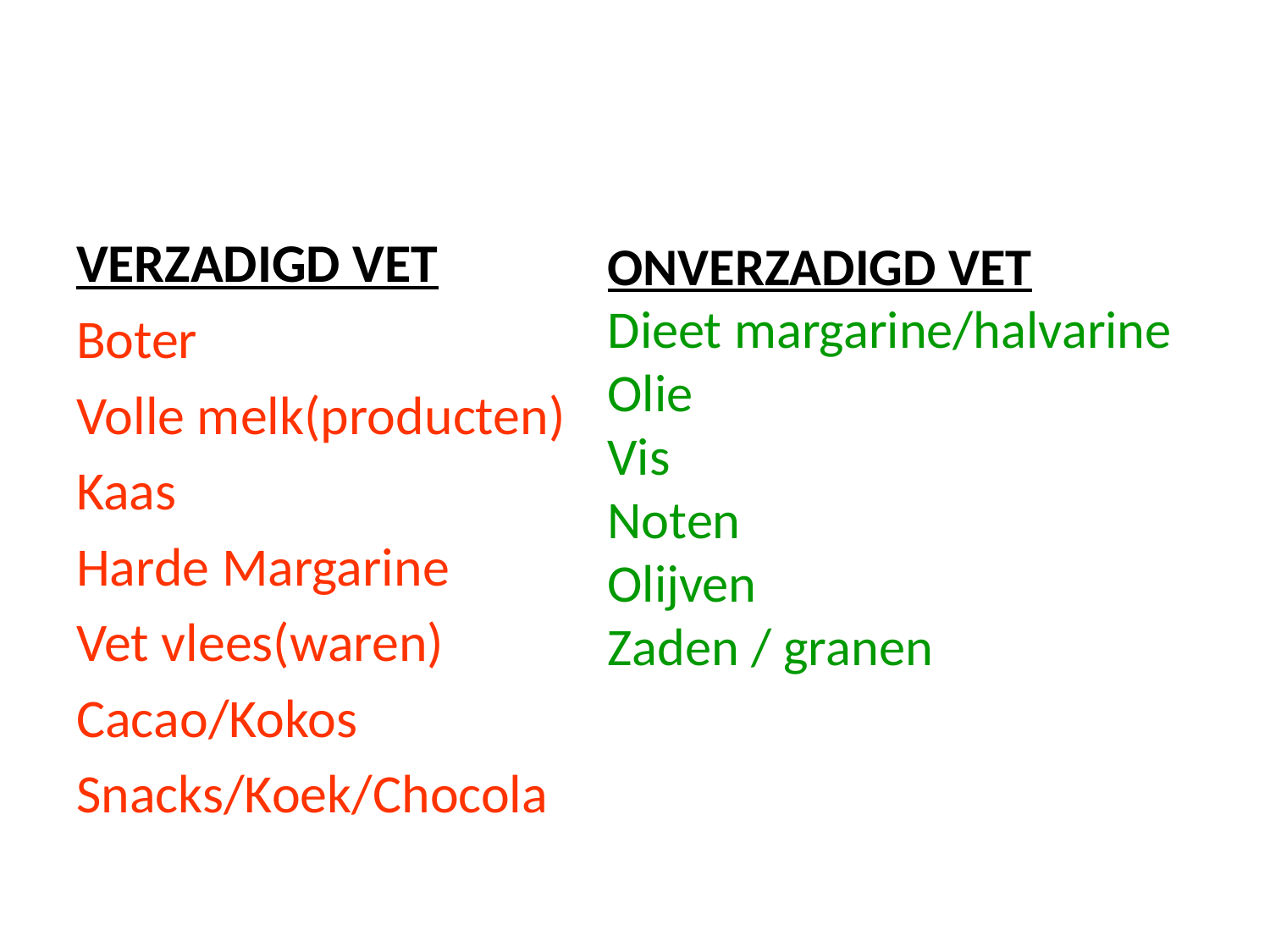

#
VERZADIGD VET
Boter
Volle melk(producten)
Kaas
Harde Margarine
Vet vlees(waren)
Cacao/Kokos
Snacks/Koek/Chocola

ONVERZADIGD VET
Dieet margarine/halvarine
Olie
Vis
Noten
Olijven
Zaden / granen